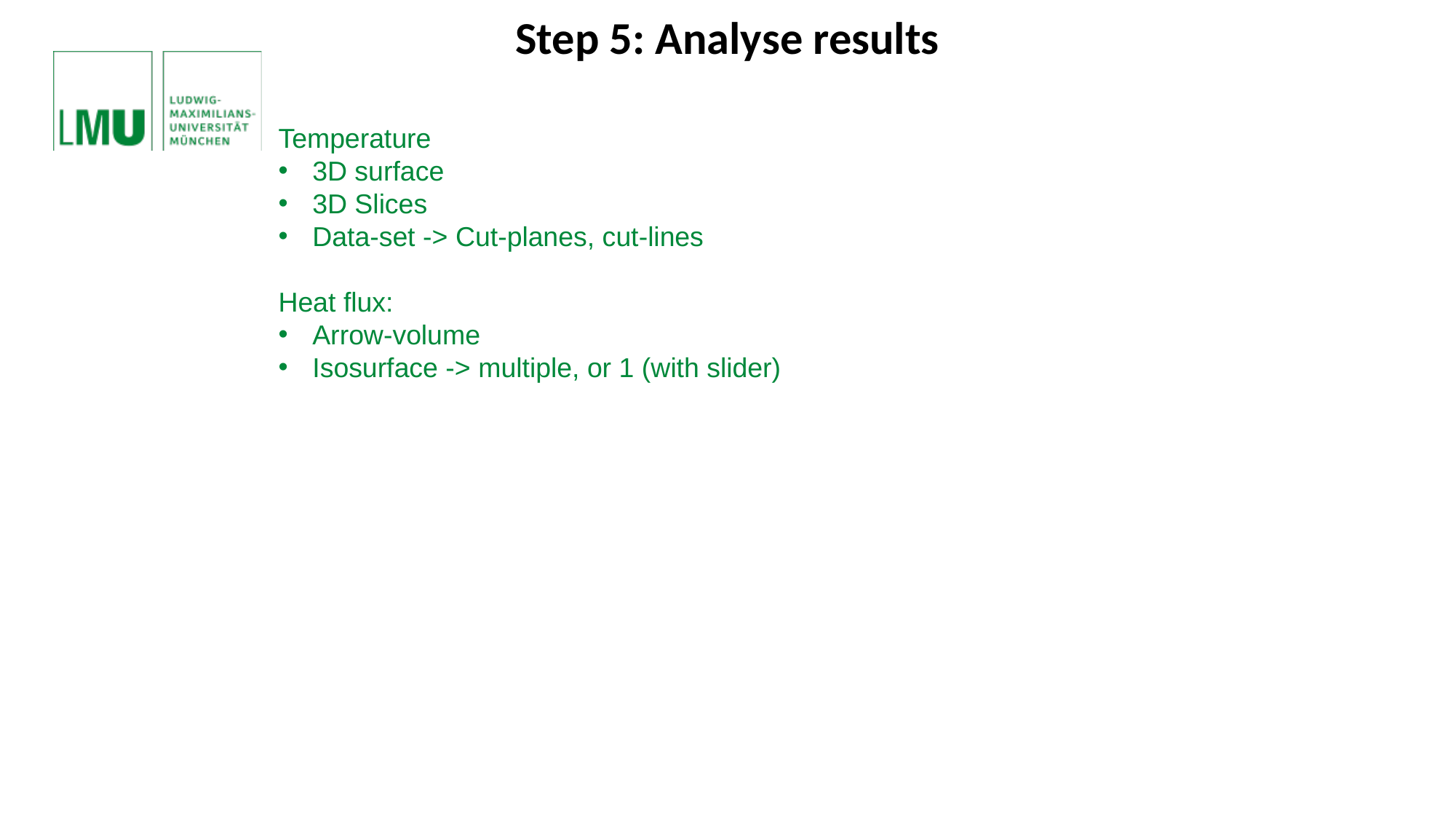

Step 5: Analyse results
Temperature
3D surface
3D Slices
Data-set -> Cut-planes, cut-lines

Heat flux:
Arrow-volume
Isosurface -> multiple, or 1 (with slider)